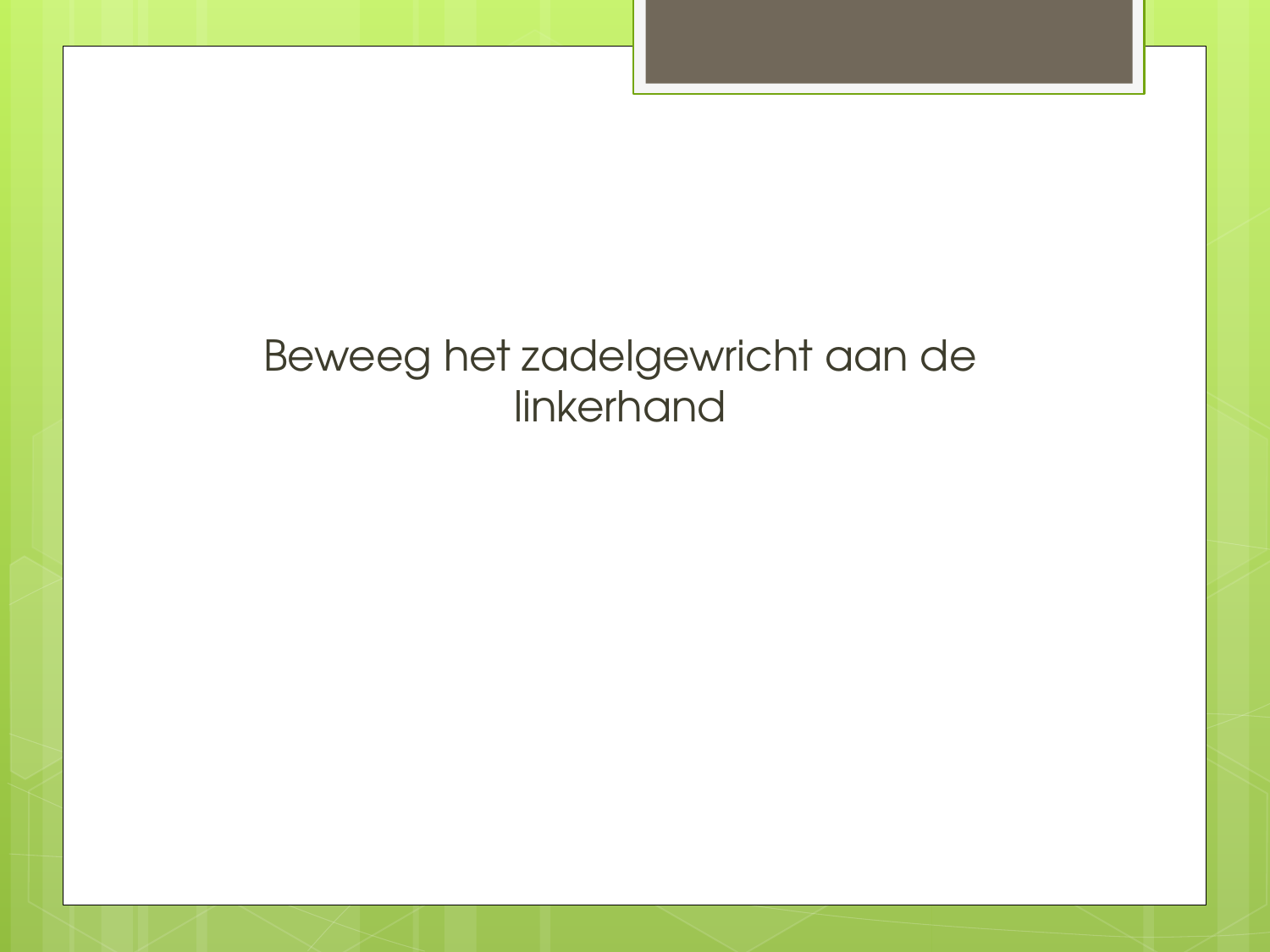

#
Beweeg het zadelgewricht aan de linkerhand